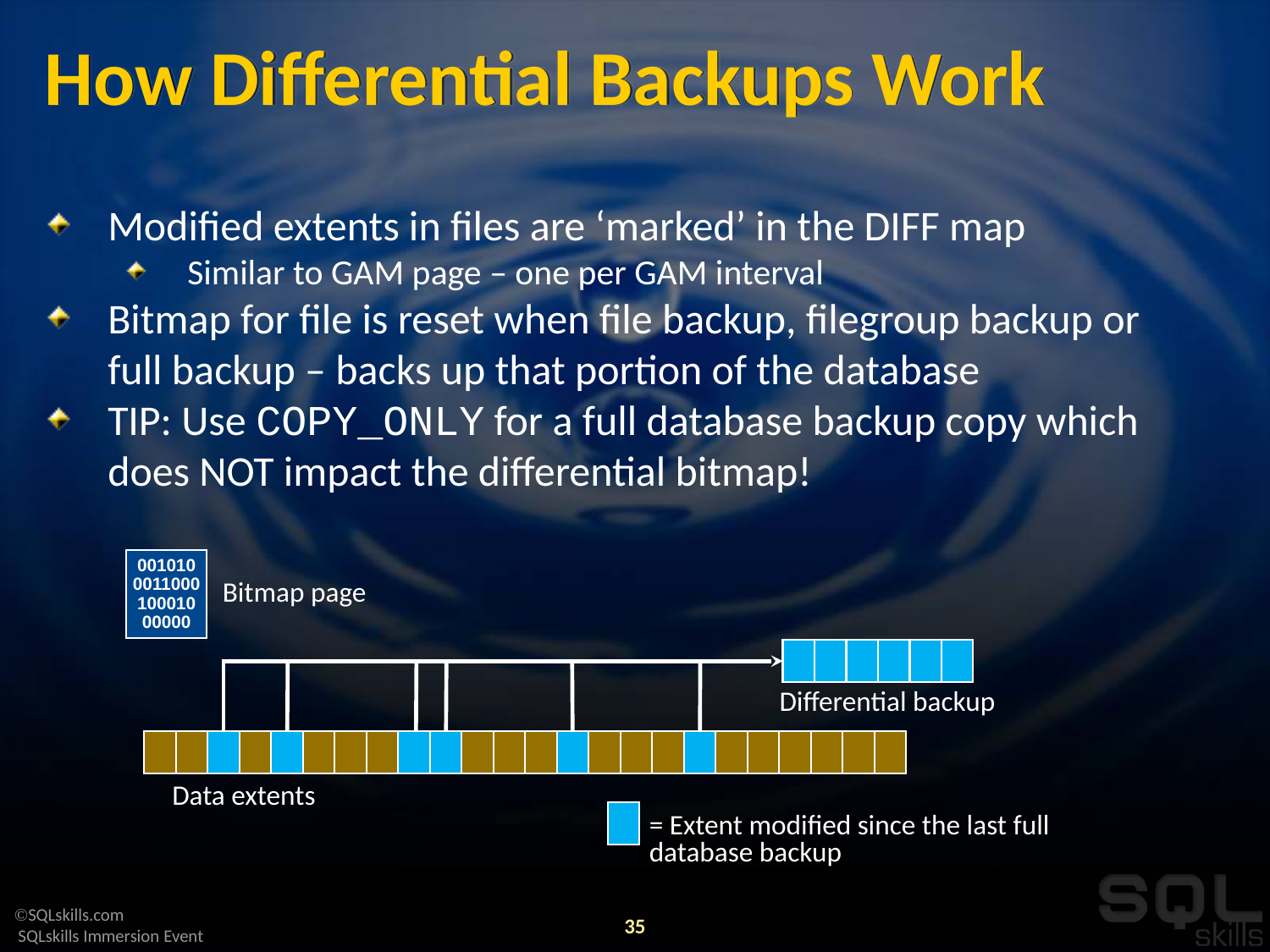

# How Differential Backups Work
Modified extents in files are ‘marked’ in the DIFF map
Similar to GAM page – one per GAM interval
Bitmap for file is reset when file backup, filegroup backup or full backup – backs up that portion of the database
TIP: Use COPY_ONLY for a full database backup copy which does NOT impact the differential bitmap!

001010001100010001000000
Bitmap page

Differential backup

Data extents

= Extent modified since the last full database backup
35